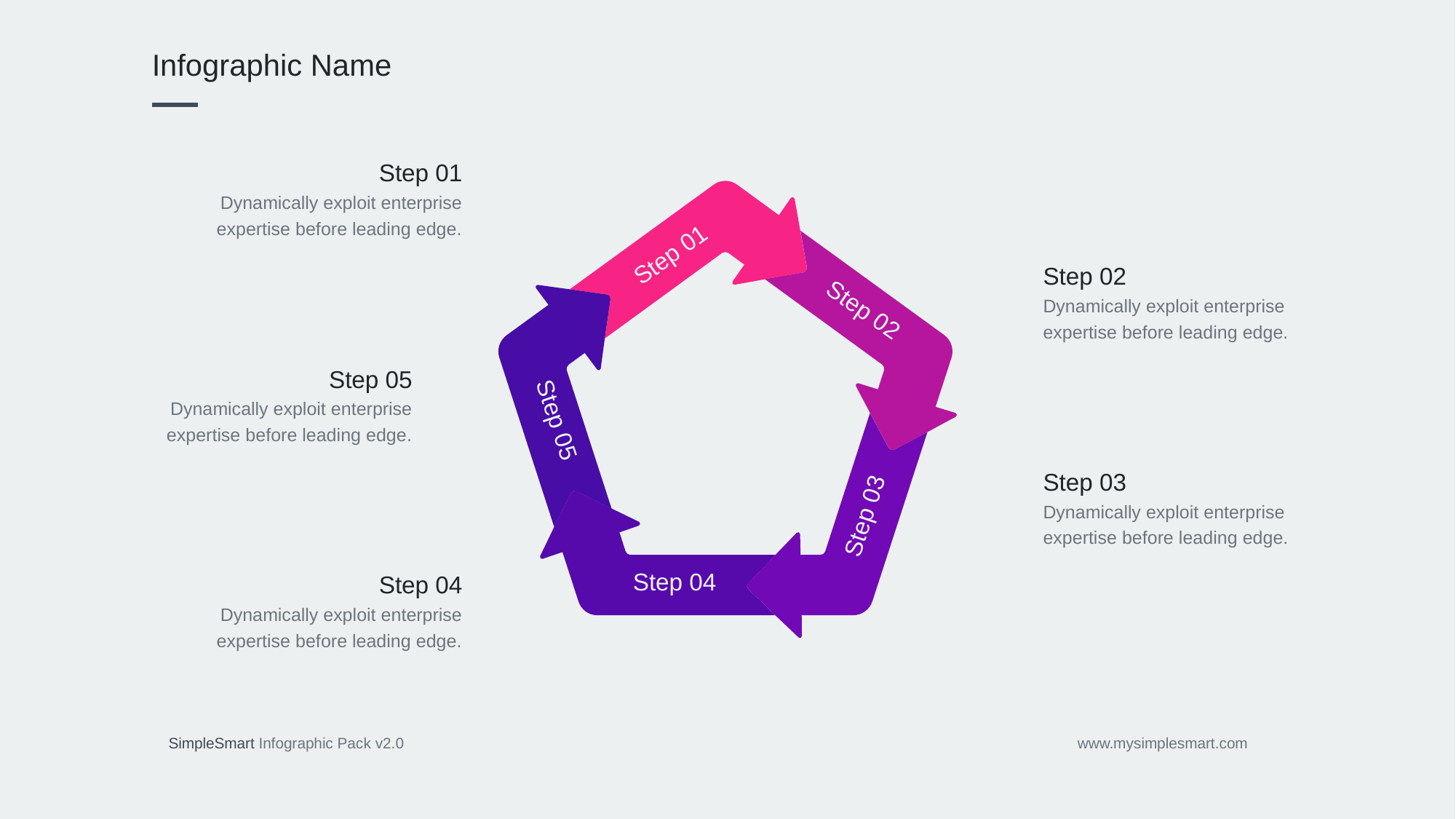

Infographic Name
Step 01
Dynamically exploit enterprise
expertise before leading edge.

Step 01
Step 02
Dynamically exploit enterprise
expertise before leading edge.

Step 02
Step 05
Dynamically exploit enterprise
expertise before leading edge.
Step 05

Step 03
Dynamically exploit enterprise
expertise before leading edge.

Step 03
Step 04
Dynamically exploit enterprise
expertise before leading edge.
Step 04
4